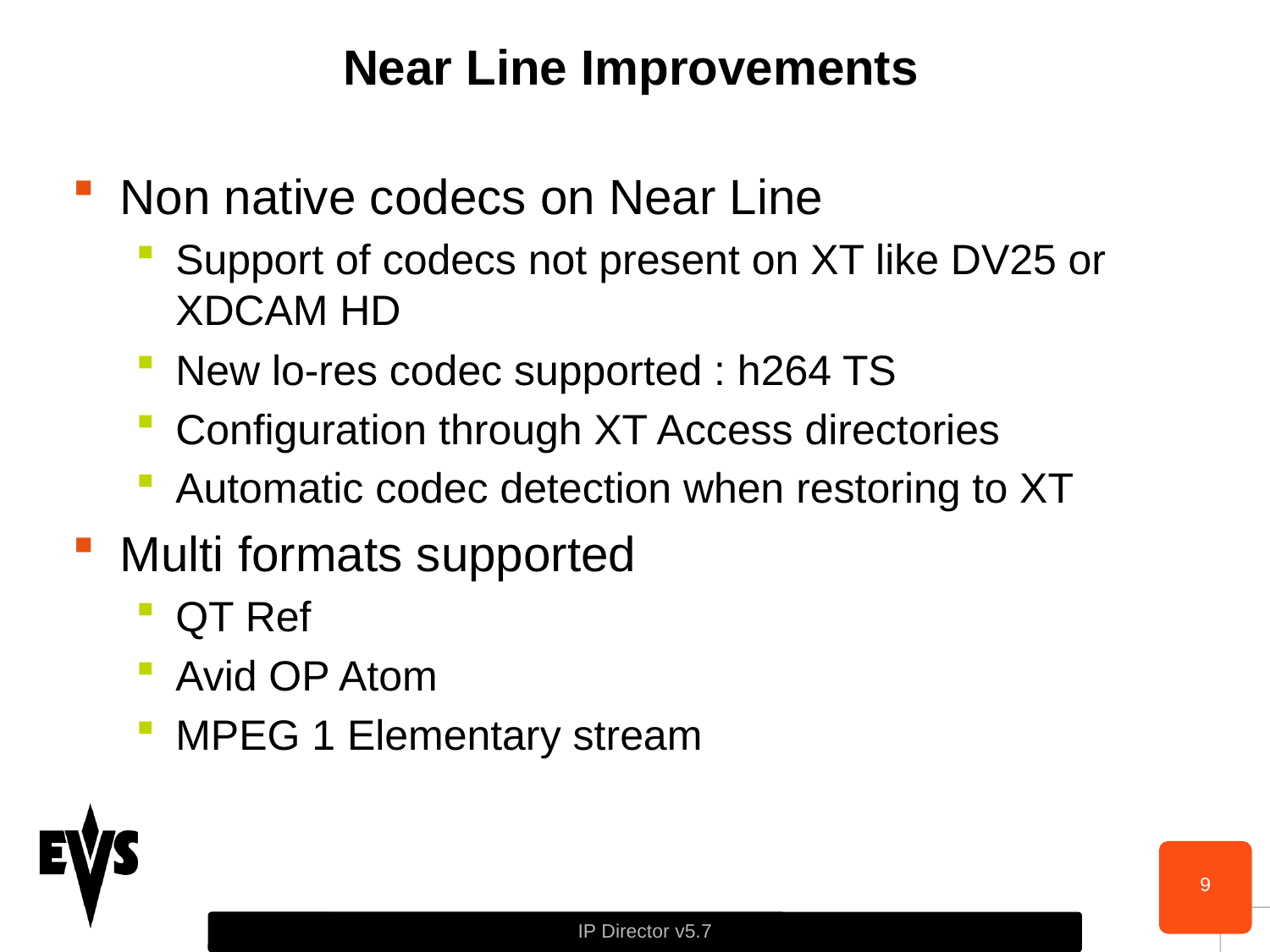

# Near Line Improvements
Non native codecs on Near Line
Support of codecs not present on XT like DV25 or XDCAM HD
New lo-res codec supported : h264 TS
Configuration through XT Access directories
Automatic codec detection when restoring to XT
Multi formats supported
QT Ref
Avid OP Atom
MPEG 1 Elementary stream
IP Director v5.7